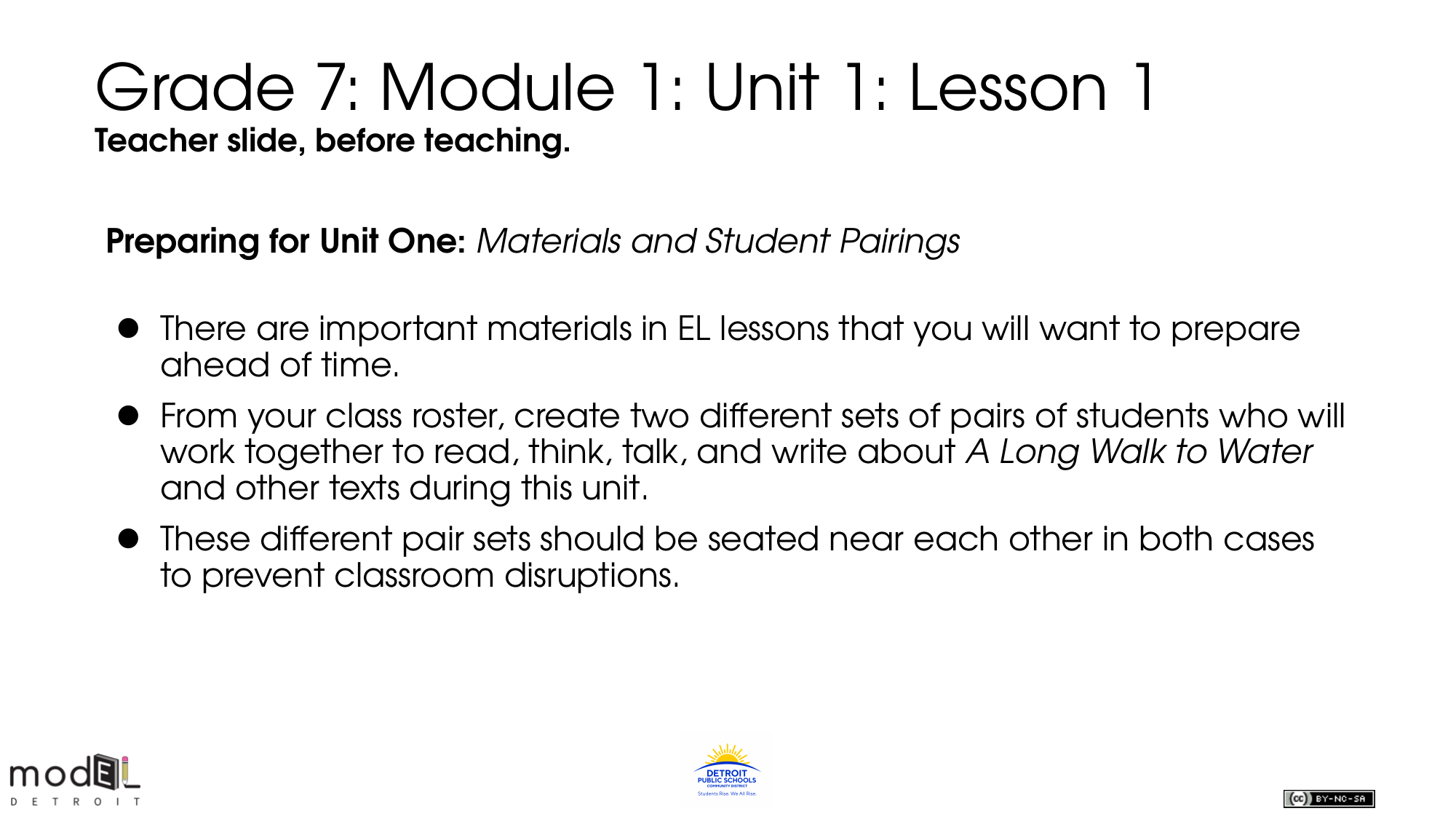

Grade 7: Module 1: Unit 1: Lesson 1
Teacher slide, before teaching.
Preparing for Unit One: Materials and Student Pairings

There are important materials in EL lessons that you will want to prepare ahead of time.
From your class roster, create two different sets of pairs of students who will work together to read, think, talk, and write about A Long Walk to Water and other texts during this unit.
These different pair sets should be seated near each other in both cases to prevent classroom disruptions.